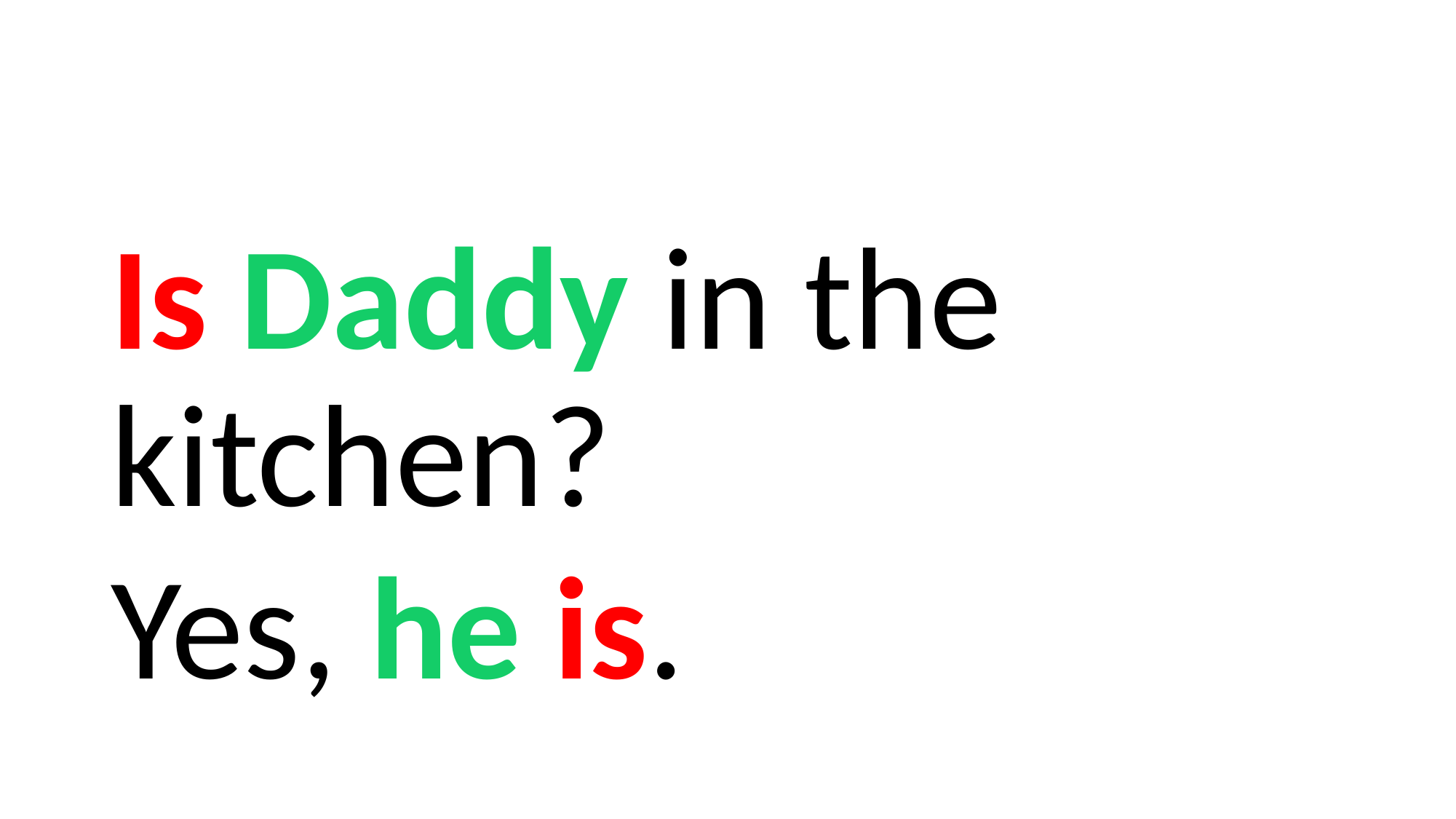

#
Is Daddy in the kitchen?
Yes, he is.